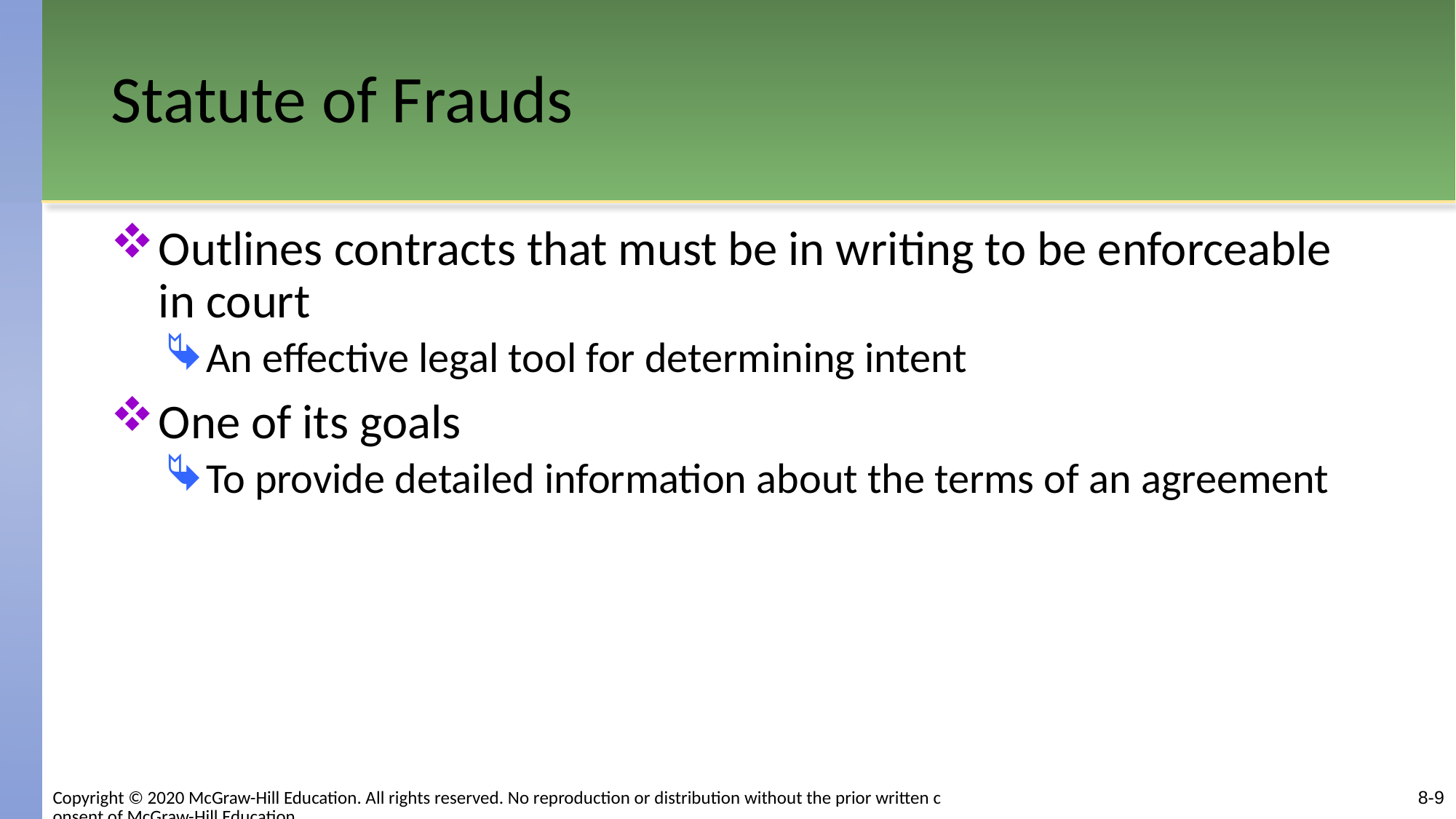

# Statute of Frauds
Outlines contracts that must be in writing to be enforceable in court
An effective legal tool for determining intent
One of its goals
To provide detailed information about the terms of an agreement
8-9
Copyright © 2020 McGraw-Hill Education. All rights reserved. No reproduction or distribution without the prior written consent of McGraw-Hill Education.